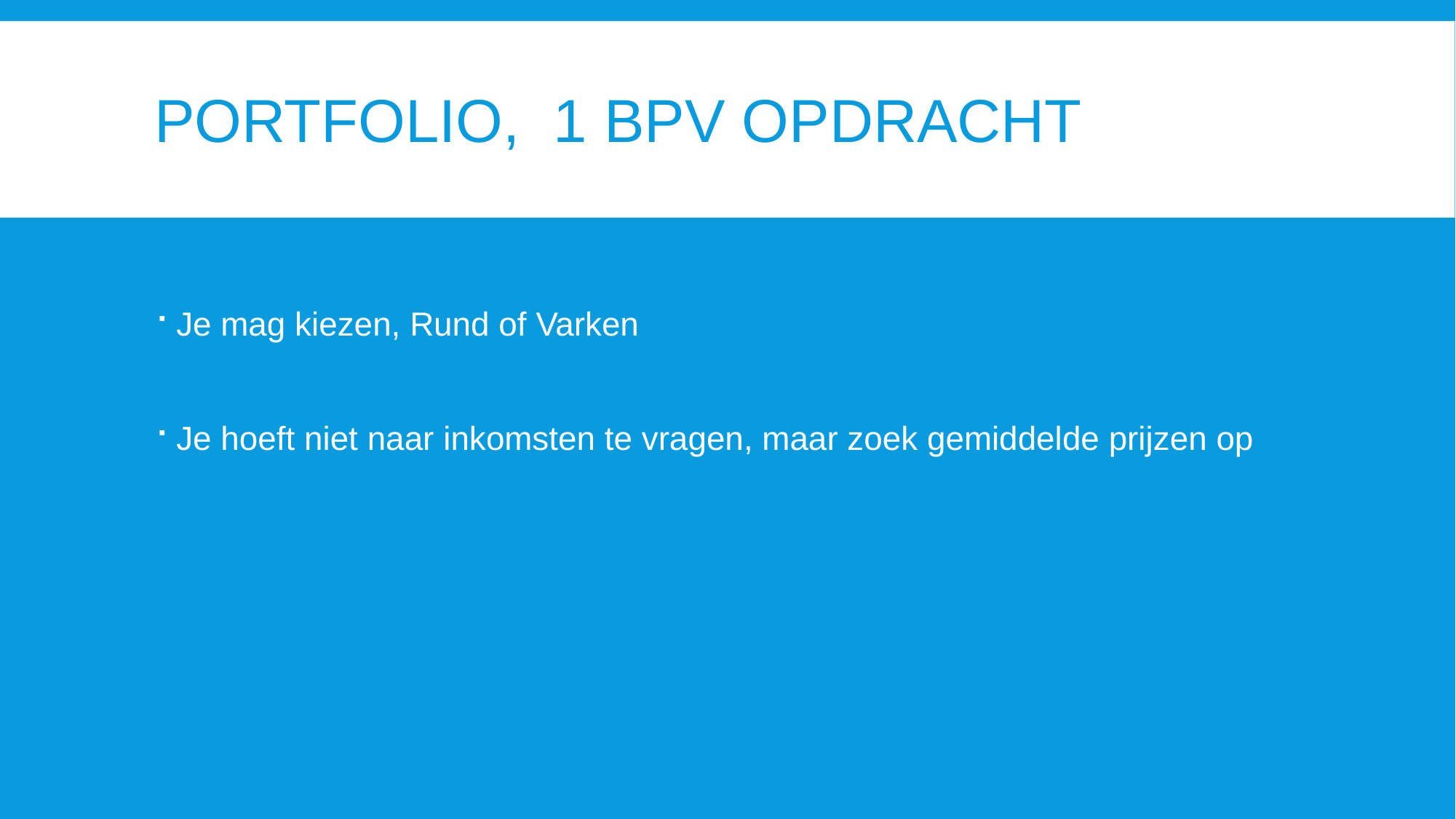

# Portfolio,  1 BPV opdracht

Je mag kiezen, Rund of Varken

Je hoeft niet naar inkomsten te vragen, maar zoek gemiddelde prijzen op